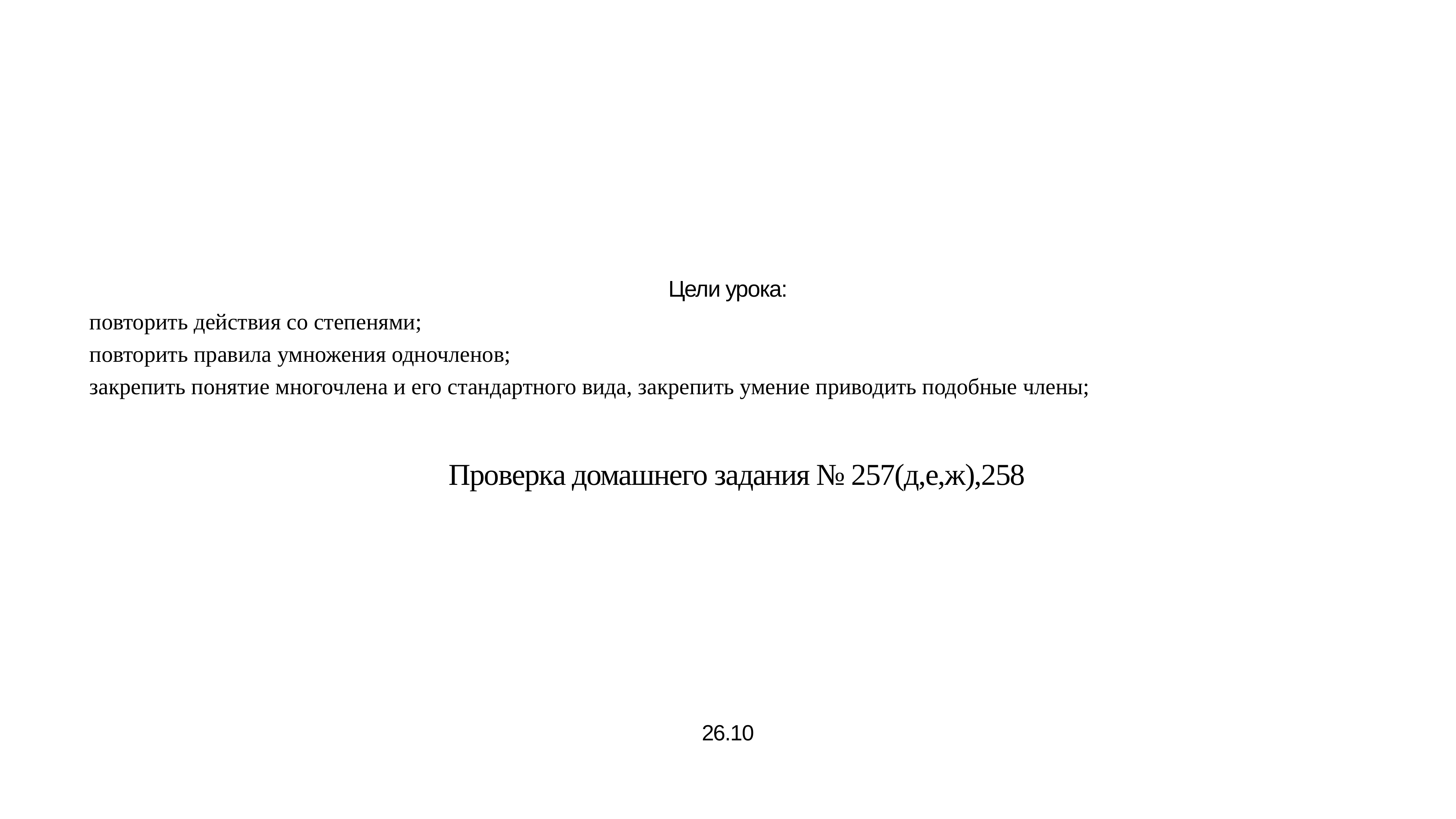

# Цели урока:
повторить действия со степенями;
повторить правила умножения одночленов;
закрепить понятие многочлена и его стандартного вида, закрепить умение приводить подобные члены;
Проверка домашнего задания № 257(д,е,ж),258
26.10